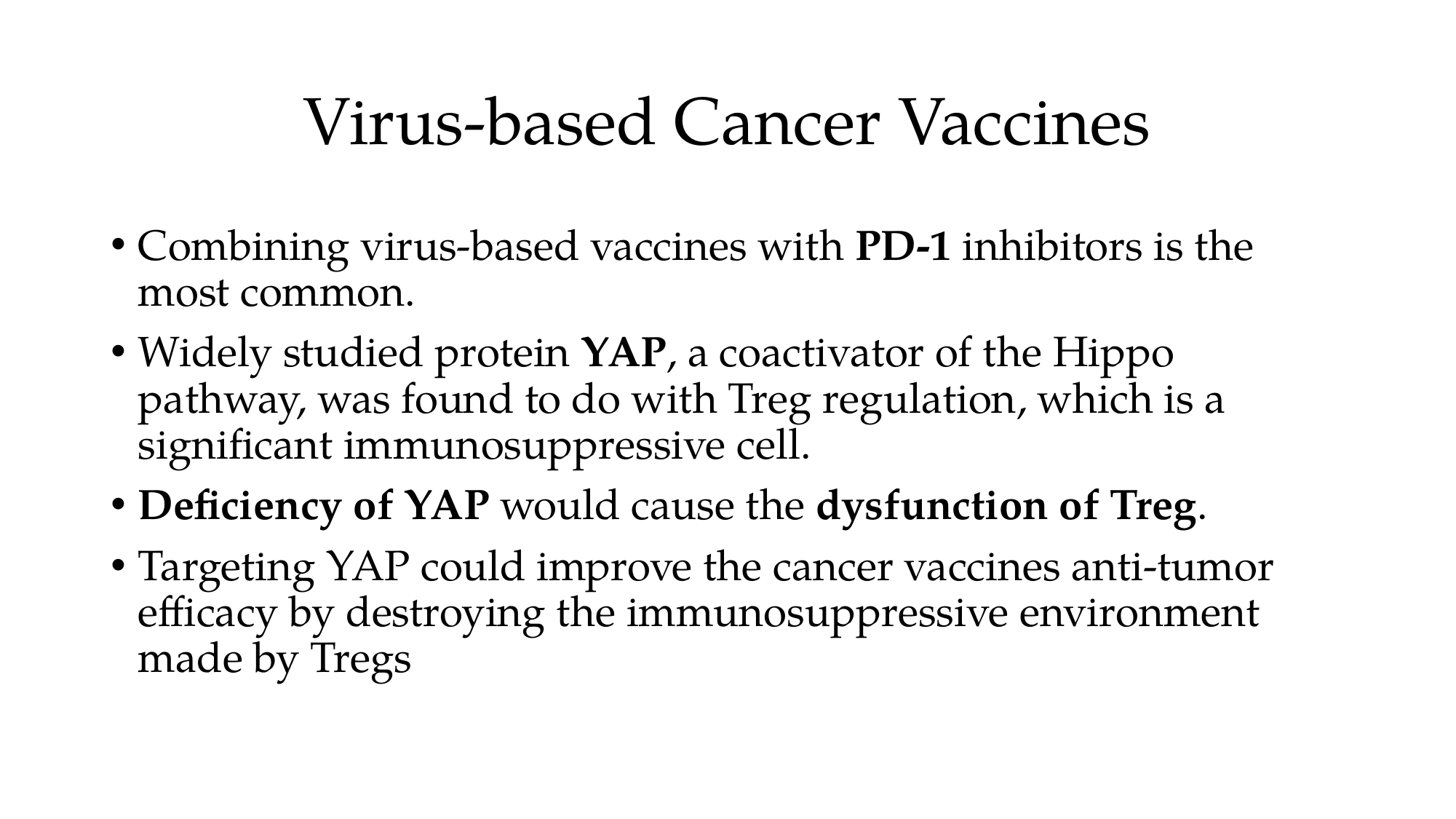

# Virus-based Cancer Vaccines
Combining virus-based vaccines with PD-1 inhibitors is the most common.
Widely studied protein YAP, a coactivator of the Hippo pathway, was found to do with Treg regulation, which is a significant immunosuppressive cell.
Deficiency of YAP would cause the dysfunction of Treg.
Targeting YAP could improve the cancer vaccines anti-tumor efficacy by destroying the immunosuppressive environment made by Tregs